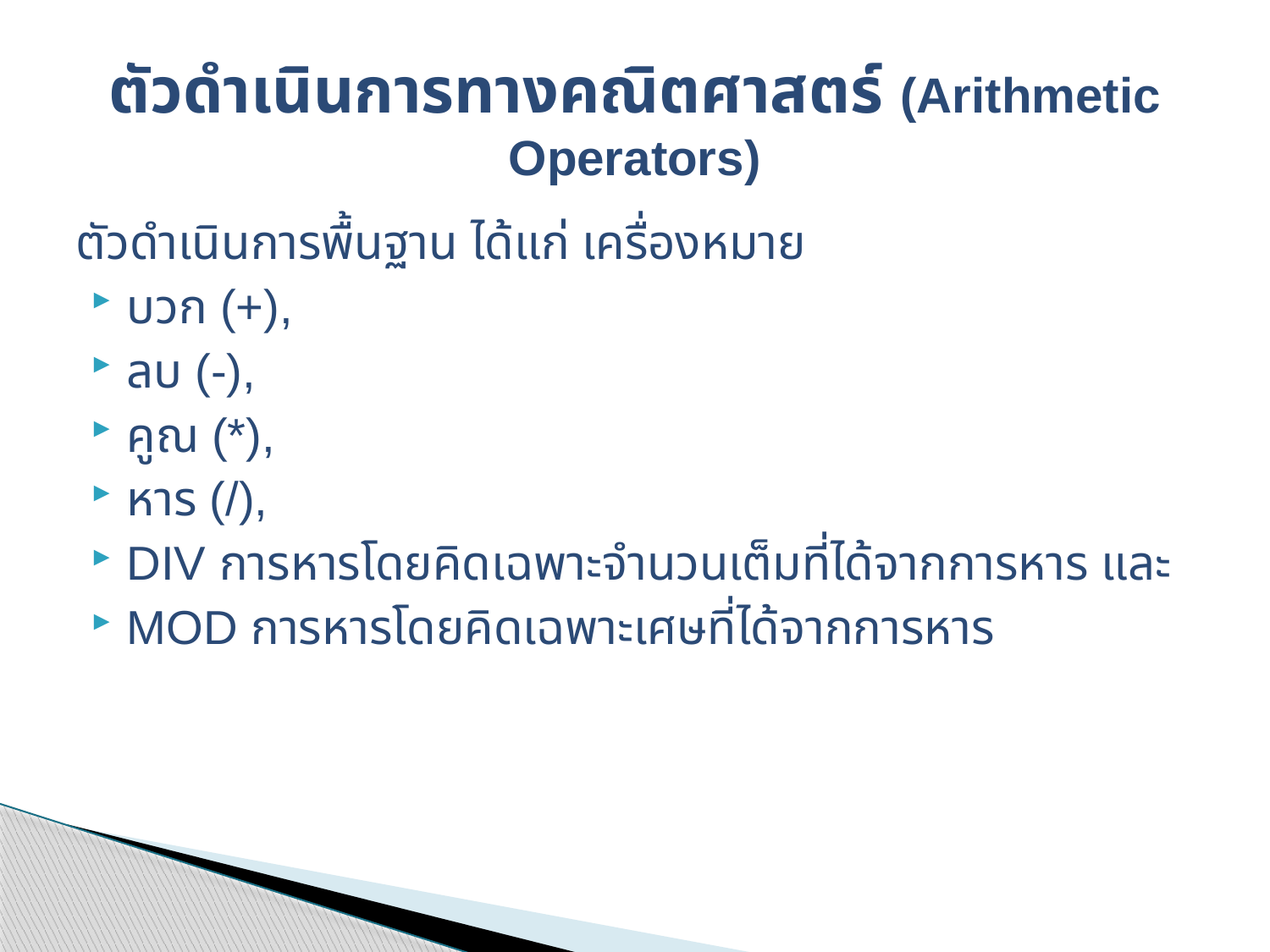

# ตัวดำเนินการทางคณิตศาสตร์ (Arithmetic Operators)
ตัวดำเนินการพื้นฐาน ได้แก่ เครื่องหมาย
บวก (+),
ลบ (-),
คูณ (*),
หาร (/),
DIV การหารโดยคิดเฉพาะจำนวนเต็มที่ได้จากการหาร และ
MOD การหารโดยคิดเฉพาะเศษที่ได้จากการหาร